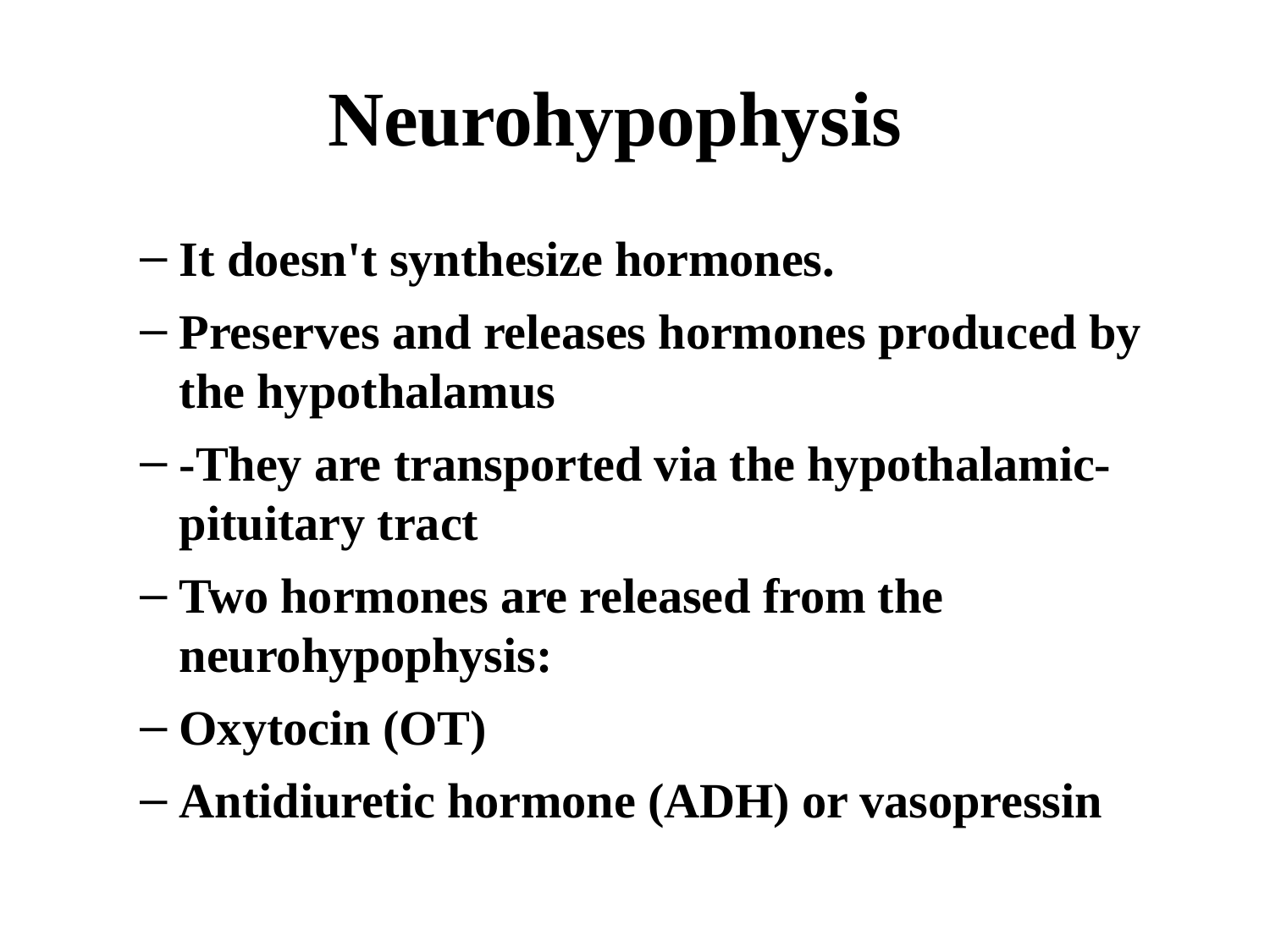

# Neurohypophysis

It doesn't synthesize hormones.
Preserves and releases hormones produced by the hypothalamus
-They are transported via the hypothalamic-pituitary tract
Two hormones are released from the neurohypophysis:
Oxytocin (OT)
Antidiuretic hormone (ADH) or vasopressin